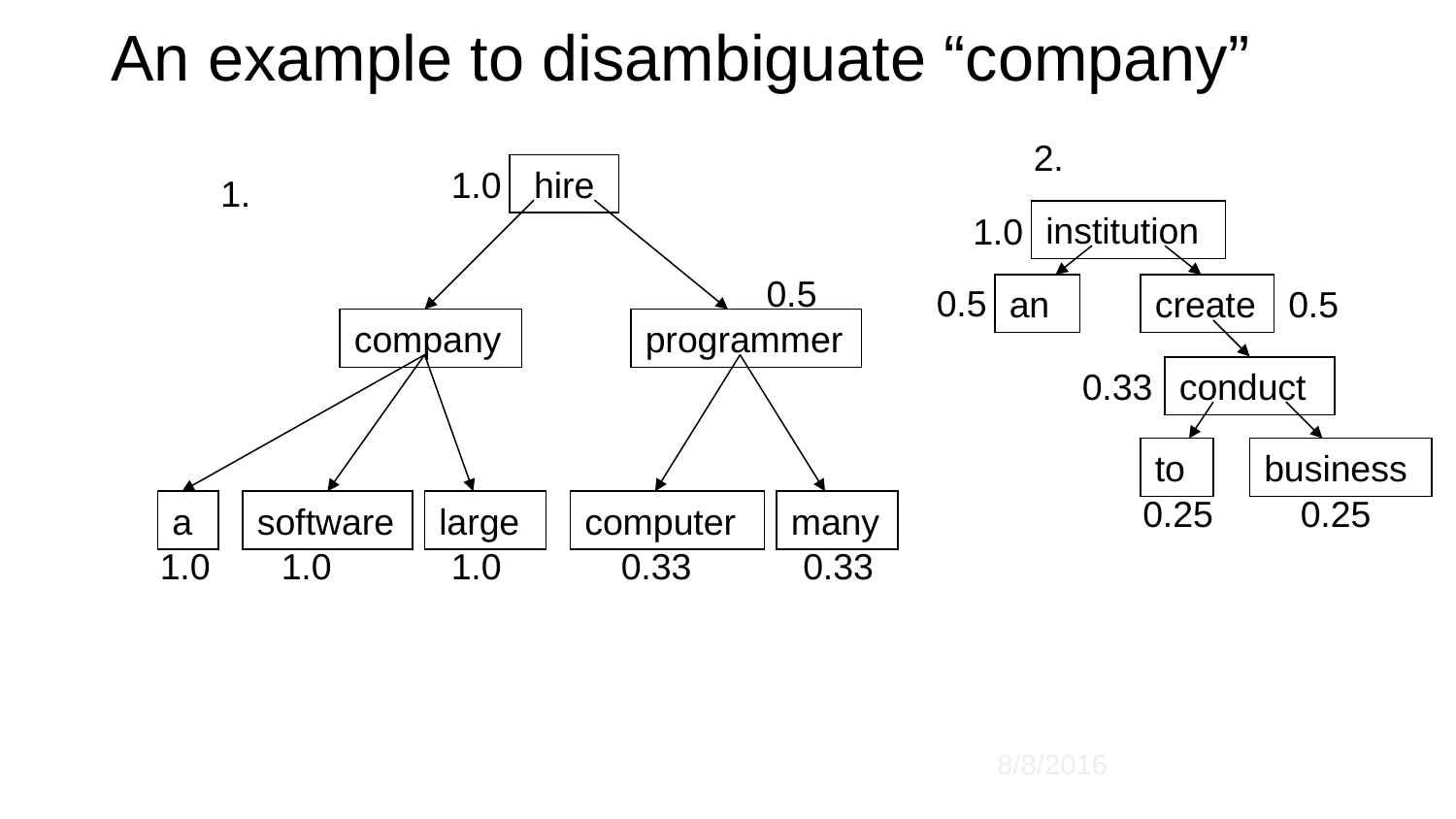

An example to disambiguate “company”
2.
1.0
hire
1.

institution
1.0

0.5
0.5
an
create
0.5
company
programmer

0.33
conduct

to
business
0.25
0.25
a
software
large
computer
many
1.0
1.0
1.0
0.33
0.33
8/8/2016
18